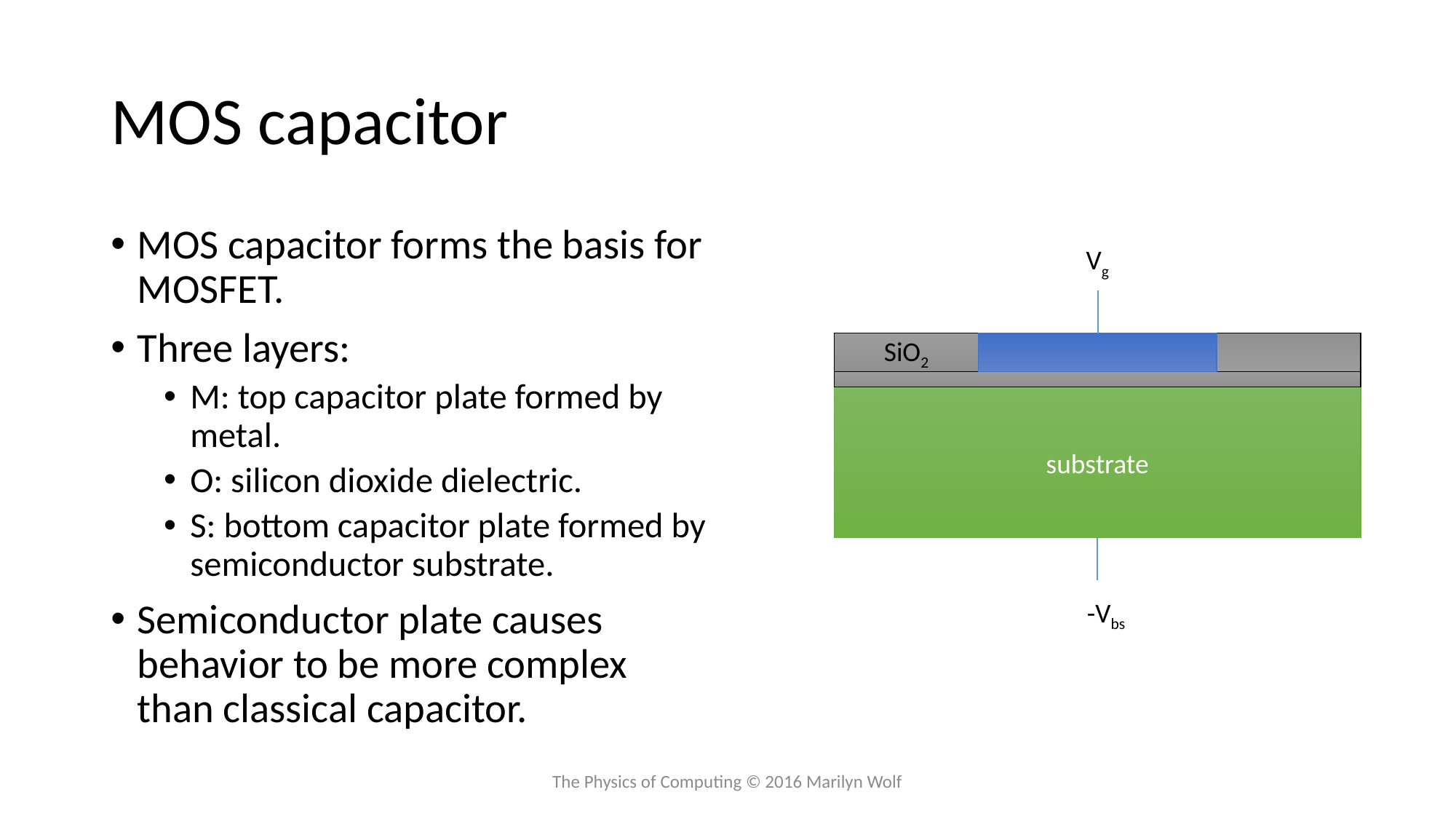

# MOS capacitor
MOS capacitor forms the basis for MOSFET.
Three layers:
M: top capacitor plate formed by metal.
O: silicon dioxide dielectric.
S: bottom capacitor plate formed by semiconductor substrate.
Semiconductor plate causes behavior to be more complex than classical capacitor.
Vg
SiO2

substrate
-Vbs
The Physics of Computing © 2016 Marilyn Wolf